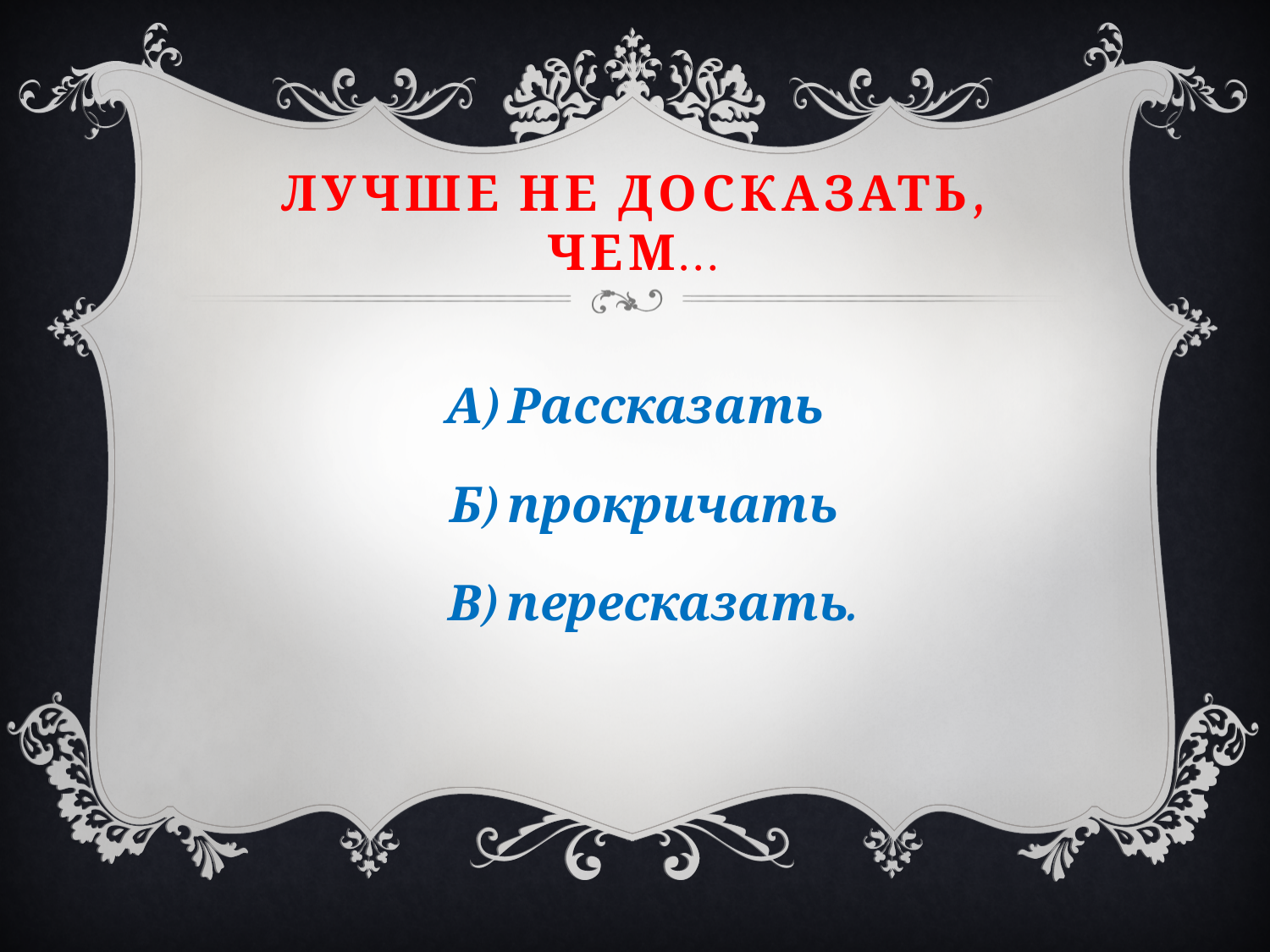

# Лучше не досказать, чем…
А) Рассказать
  Б) прокричать
    В) пересказать.